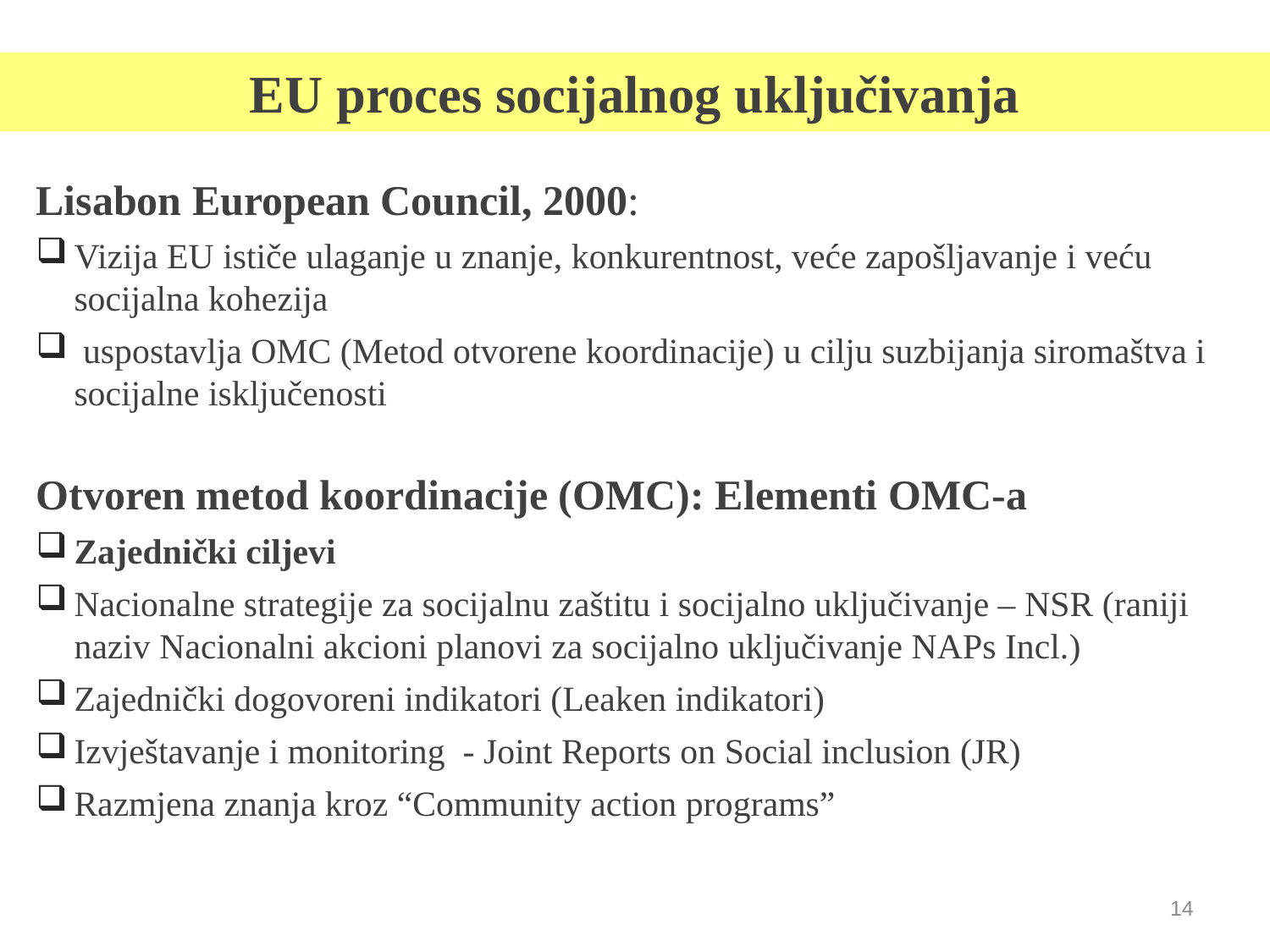

# EU proces socijalnog uključivanja
Lisabon European Council, 2000:
Vizija EU ističe ulaganje u znanje, konkurentnost, veće zapošljavanje i veću socijalna kohezija
 uspostavlja OMC (Metod otvorene koordinacije) u cilju suzbijanja siromaštva i socijalne isključenosti

Otvoren metod koordinacije (OMC): Elementi OMC-a
Zajednički ciljevi
Nacionalne strategije za socijalnu zaštitu i socijalno uključivanje – NSR (raniji naziv Nacionalni akcioni planovi za socijalno uključivanje NAPs Incl.)
Zajednički dogovoreni indikatori (Leaken indikatori)
Izvještavanje i monitoring  - Joint Reports on Social inclusion (JR)
Razmjena znanja kroz “Community action programs”

14